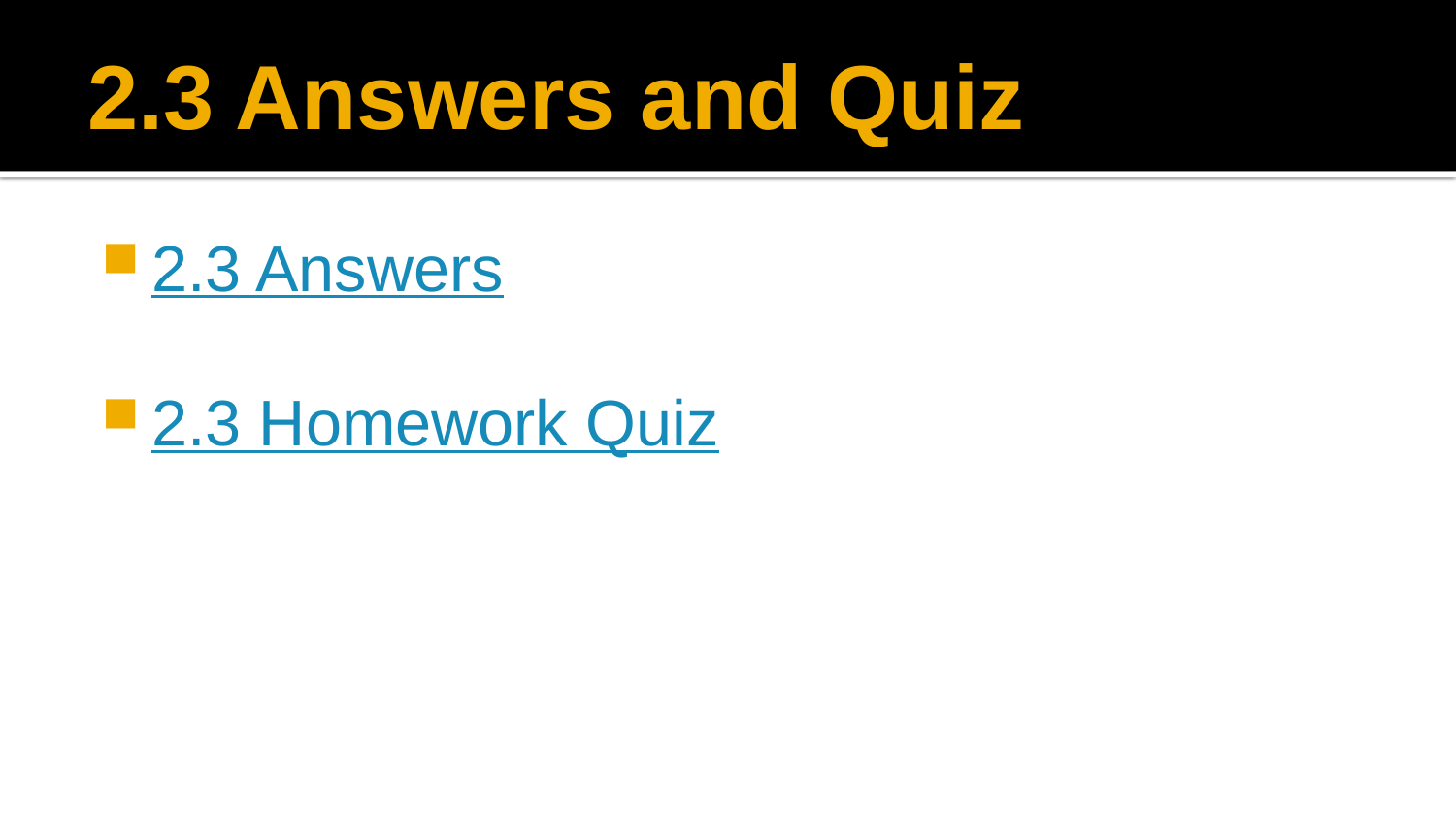

# 2.3 Answers and Quiz
2.3 Answers

2.3 Homework Quiz